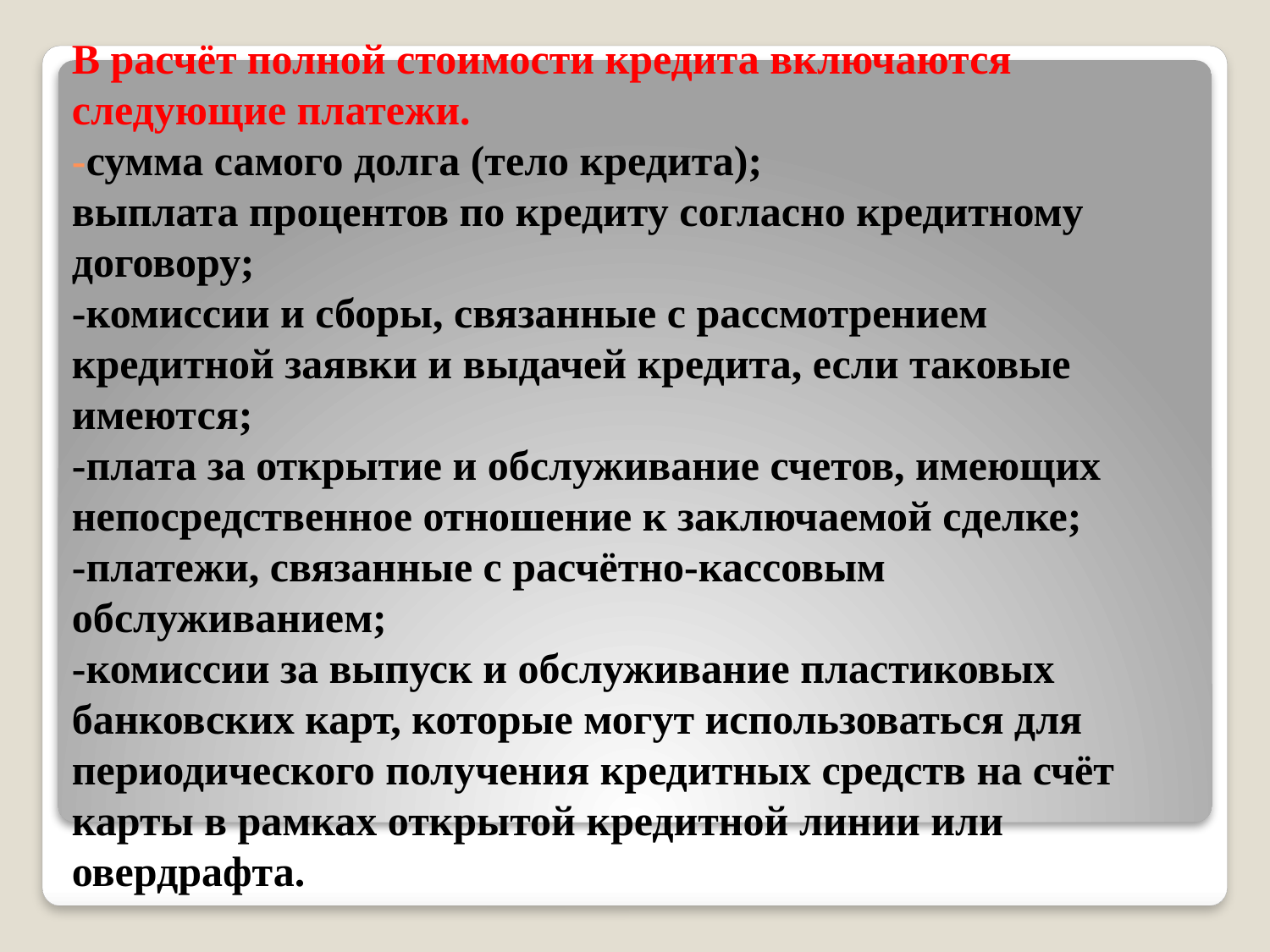

# В расчёт полной стоимости кредита включаются следующие платежи. -сумма самого долга (тело кредита); выплата процентов по кредиту согласно кредитному договору; -комиссии и сборы, связанные с рассмотрением кредитной заявки и выдачей кредита, если таковые имеются; -плата за открытие и обслуживание счетов, имеющих непосредственное отношение к заключаемой сделке; -платежи, связанные с расчётно-кассовым обслуживанием; -комиссии за выпуск и обслуживание пластиковых банковских карт, которые могут использоваться для периодического получения кредитных средств на счёт карты в рамках открытой кредитной линии или овердрафта.